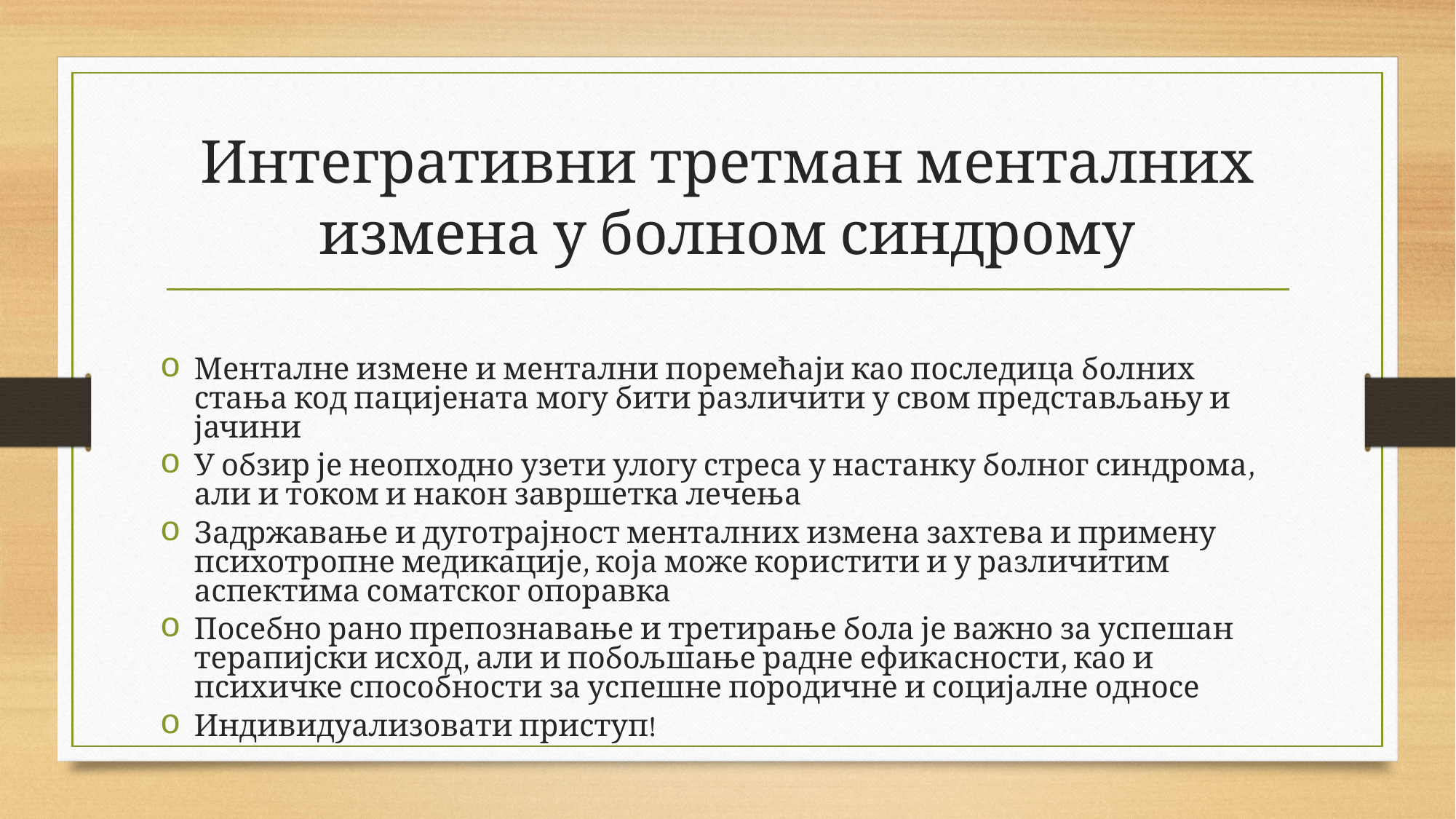

# Интегративни третман менталних измена у болном синдрому

Менталне измене и ментални поремећаји као последица болних стања код пацијената могу бити различити у свом представљању и јачини
У обзир је неопходно узети улогу стреса у настанку болног синдрома, али и током и након завршетка лечења
Задржавање и дуготрајност менталних измена захтева и примену психотропне медикације, која може користити и у различитим аспектима соматског опоравка
Посебно рано препознавање и третирање бола је важно за успешан терапијски исход, али и побољшање радне ефикасности, као и психичке способности за успешне породичне и социјалне односе
Индивидуализовати приступ!